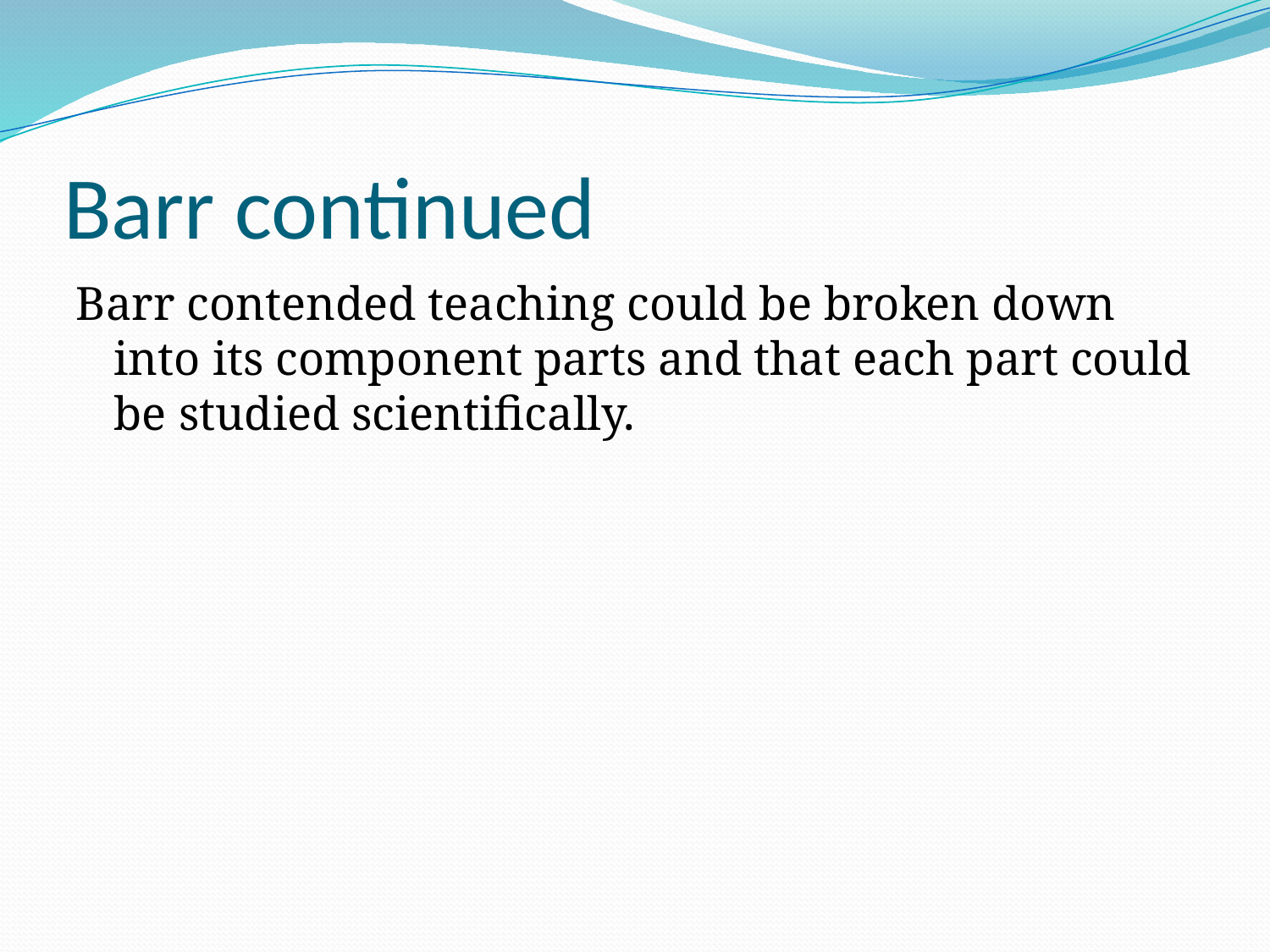

# Barr continued
Barr contended teaching could be broken down into its component parts and that each part could be studied scientifically.